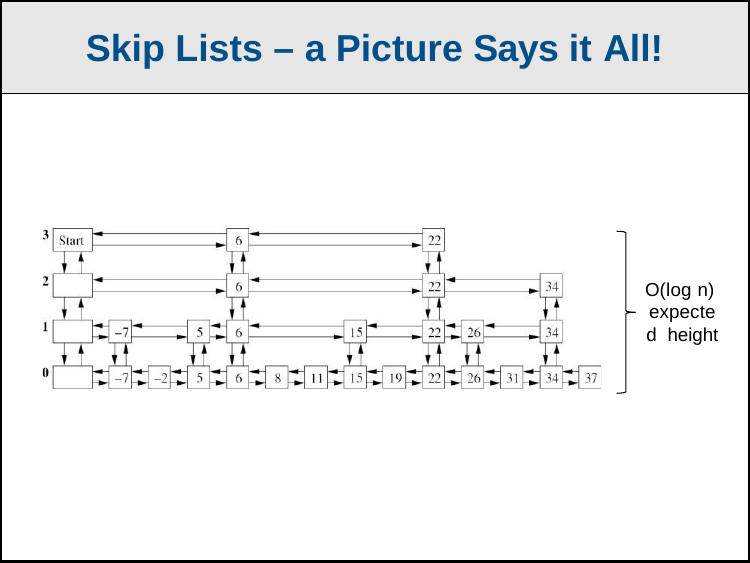

Skip Lists – a Picture Says it All!

O(log n)  expected  height